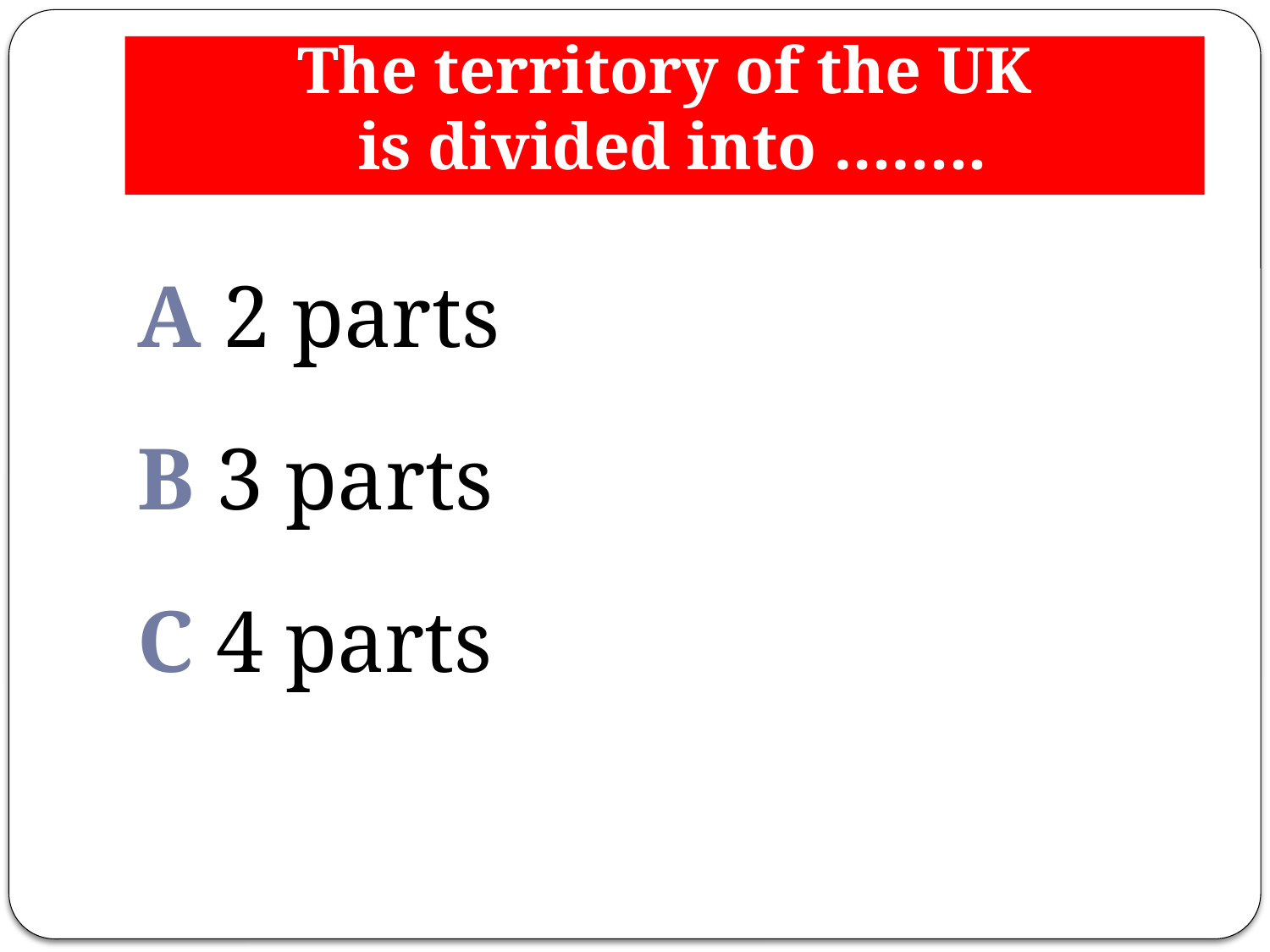

# The territory of the UK is divided into ……..
A 2 parts
B 3 parts
C 4 parts